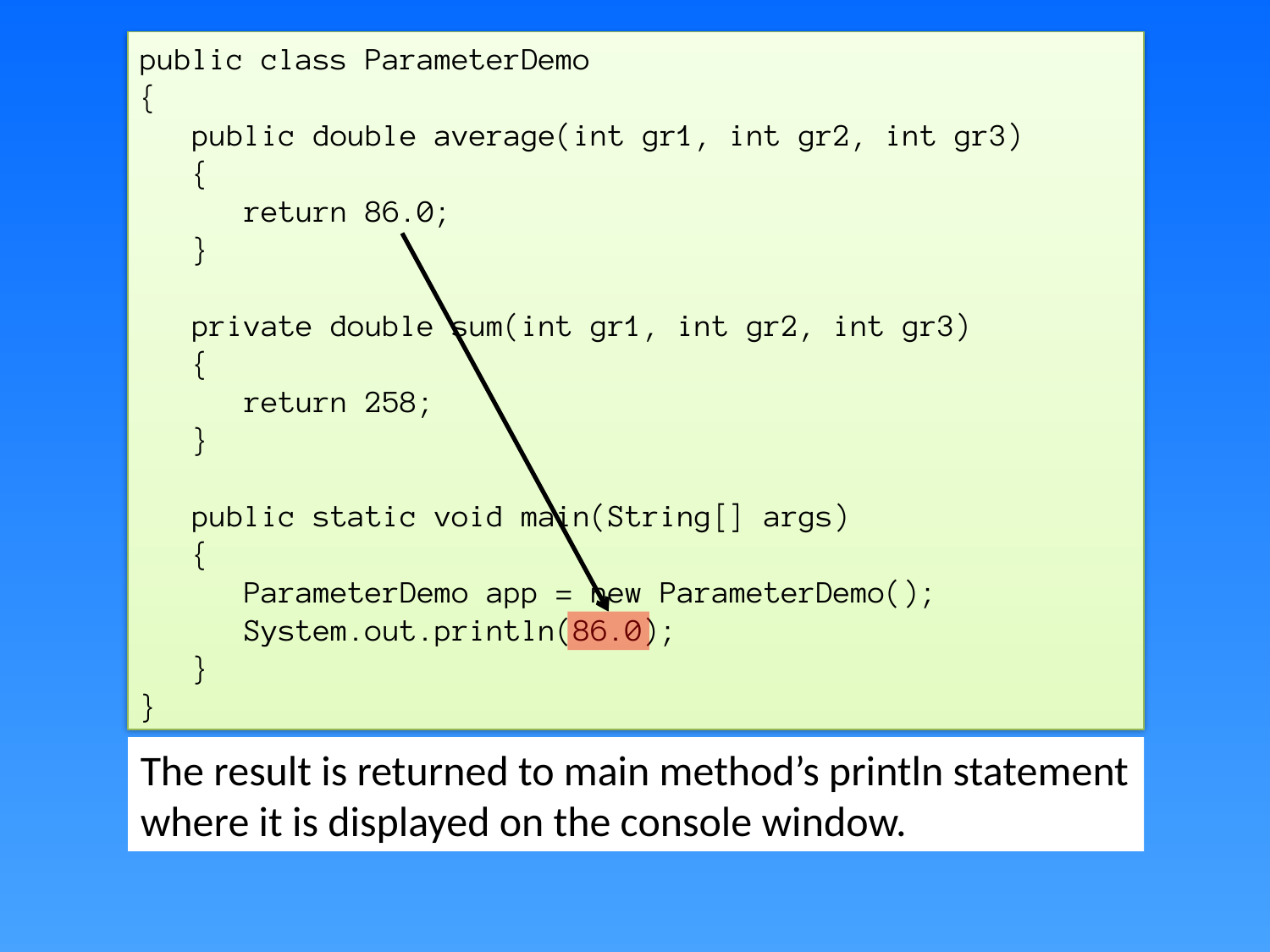

public class ParameterDemo
{
   public double average(int gr1, int gr2, int gr3)
   {
      return 86.0;
   }

   private double sum(int gr1, int gr2, int gr3)
   {
      return 258;
   }

   public static void main(String[] args)
   {
      ParameterDemo app = new ParameterDemo();
      System.out.println(86.0);
   }
}

The result is returned to main method’s println statement where it is displayed on the console window.